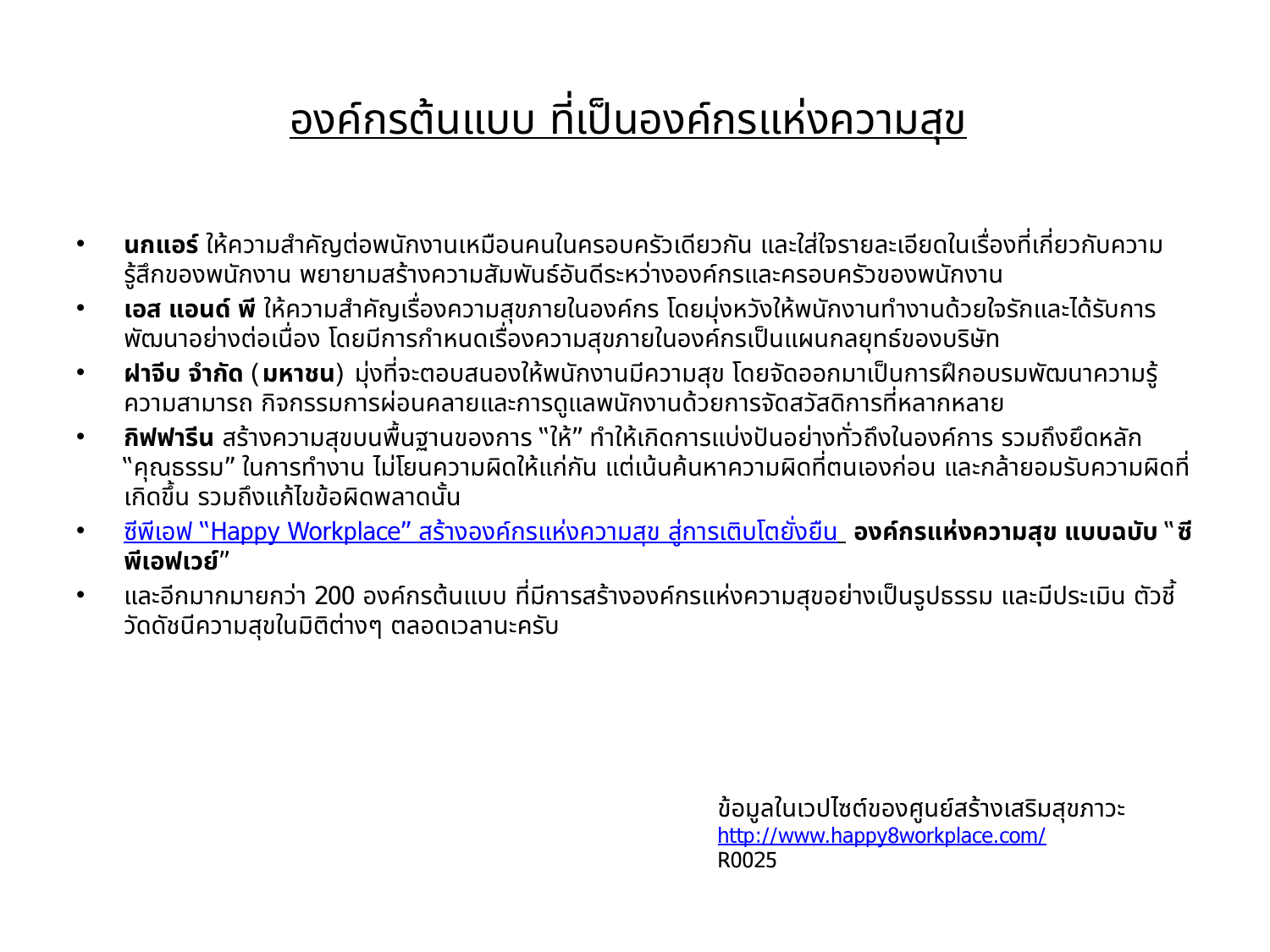

# องค์กรต้นแบบ ที่เป็นองค์กรแห่งความสุข
นกแอร์ ให้ความสำคัญต่อพนักงานเหมือนคนในครอบครัวเดียวกัน และใส่ใจรายละเอียดในเรื่องที่เกี่ยวกับความรู้สึกของพนักงาน พยายามสร้างความสัมพันธ์อันดีระหว่างองค์กรและครอบครัวของพนักงาน
เอส แอนด์ พี ให้ความสำคัญเรื่องความสุขภายในองค์กร โดยมุ่งหวังให้พนักงานทำงานด้วยใจรักและได้รับการพัฒนาอย่างต่อเนื่อง โดยมีการกำหนดเรื่องความสุขภายในองค์กรเป็นแผนกลยุทธ์ของบริษัท
ฝาจีบ จำกัด (มหาชน) มุ่งที่จะตอบสนองให้พนักงานมีความสุข โดยจัดออกมาเป็นการฝึกอบรมพัฒนาความรู้ความสามารถ กิจกรรมการผ่อนคลายและการดูแลพนักงานด้วยการจัดสวัสดิการที่หลากหลาย
กิฟฟารีน สร้างความสุขบนพื้นฐานของการ “ให้” ทำให้เกิดการแบ่งปันอย่างทั่วถึงในองค์การ รวมถึงยึดหลัก “คุณธรรม” ในการทำงาน ไม่โยนความผิดให้แก่กัน แต่เน้นค้นหาความผิดที่ตนเองก่อน และกล้ายอมรับความผิดที่เกิดขึ้น รวมถึงแก้ไขข้อผิดพลาดนั้น
ซีพีเอฟ “Happy Workplace” สร้างองค์กรแห่งความสุข สู่การเติบโตยั่งยืน  องค์กรแห่งความสุข แบบฉบับ “ซีพีเอฟเวย์”
และอีกมากมายกว่า 200 องค์กรต้นแบบ ที่มีการสร้างองค์กรแห่งความสุขอย่างเป็นรูปธรรม และมีประเมิน ตัวชี้วัดดัชนีความสุขในมิติต่างๆ ตลอดเวลานะครับ

ข้อมูลในเวปไซต์ของศูนย์สร้างเสริมสุขภาวะ http://www.happy8workplace.com/
R0025